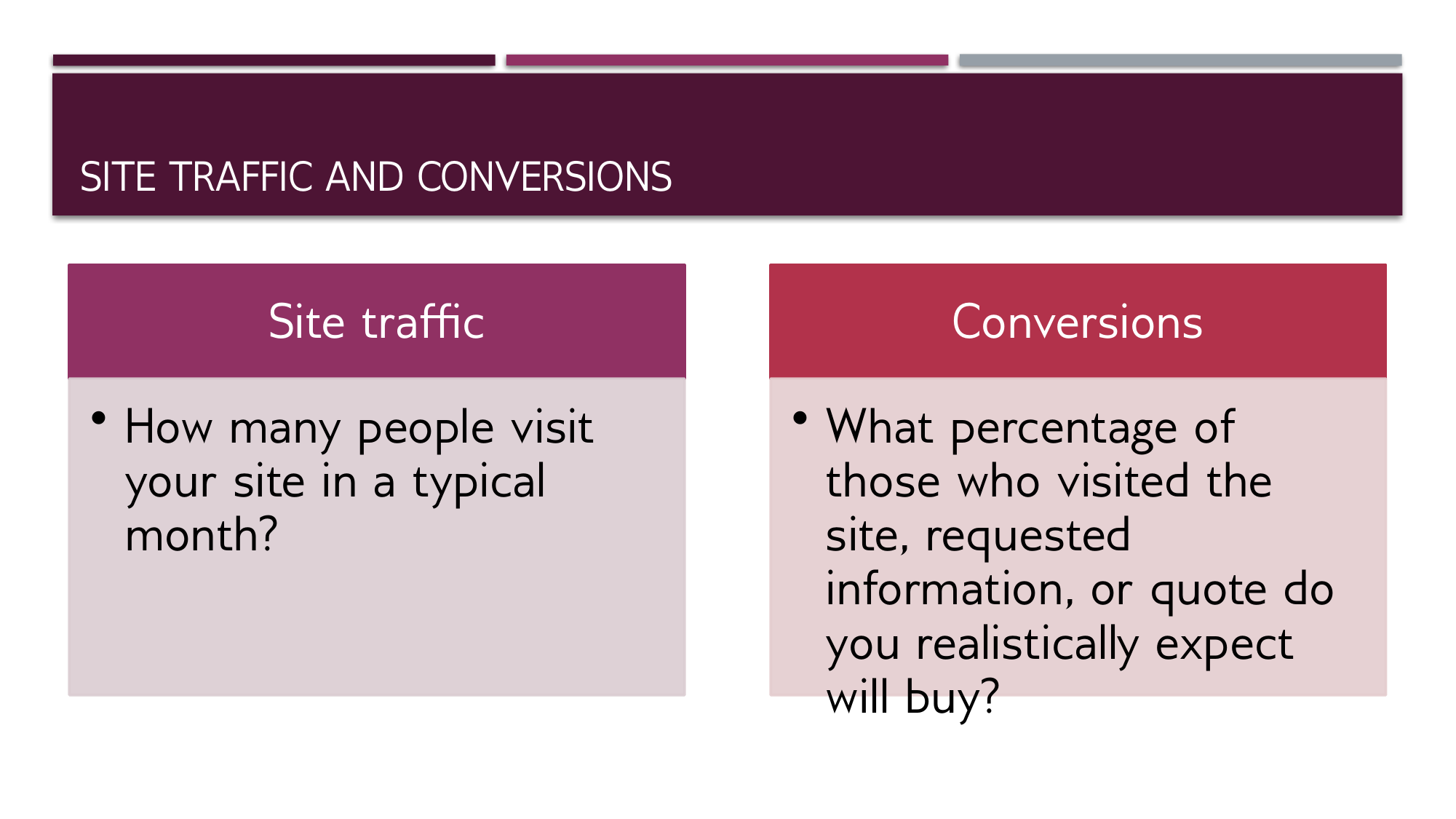

# Site traffic and conversions
Site traffic
How many people visit your site in a typical month?
Conversions
What percentage of those who visited the site, requested information, or quote do you realistically expect will buy?